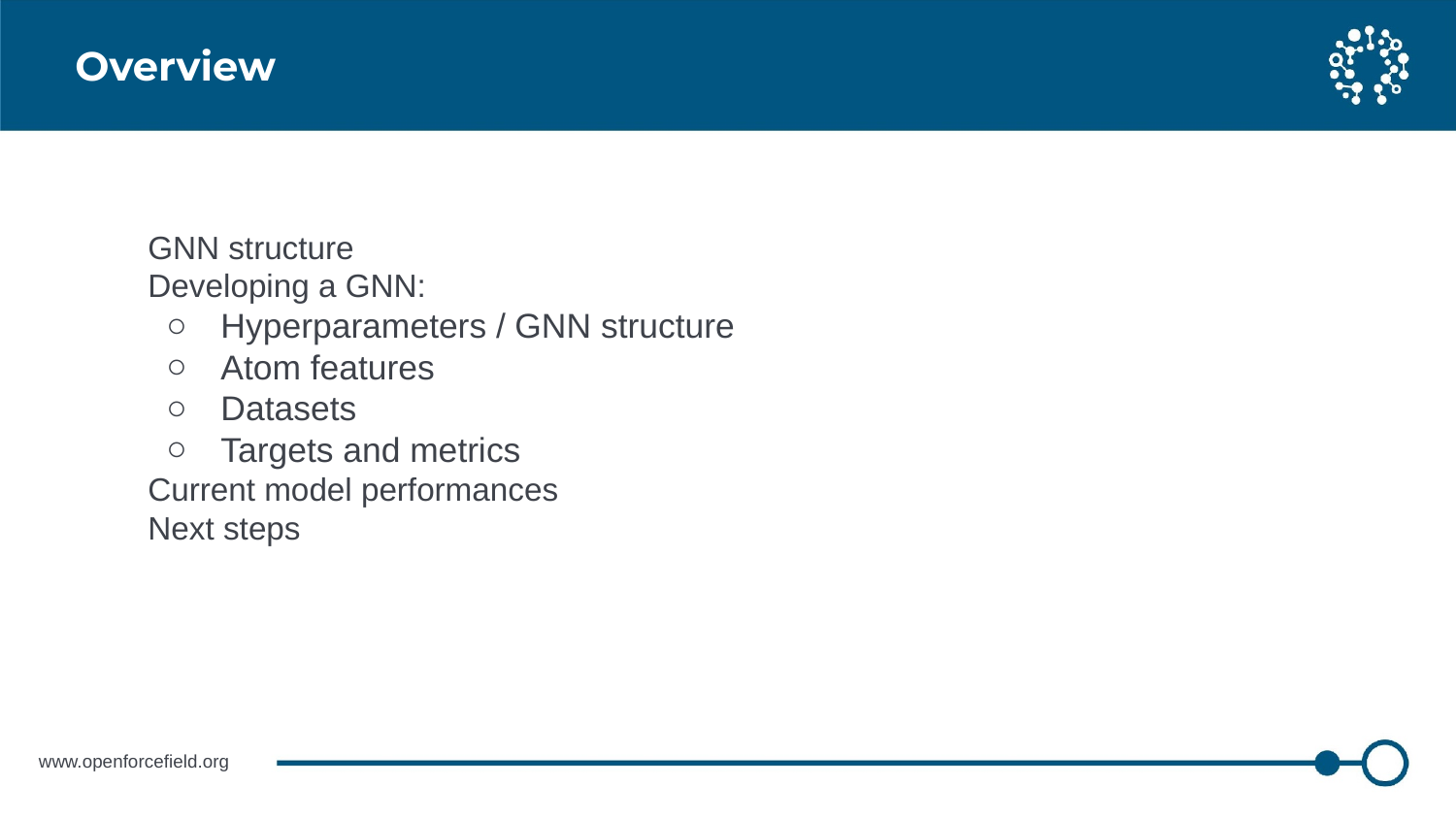

# Overview
GNN structure
Developing a GNN:
Hyperparameters / GNN structure
Atom features
Datasets
Targets and metrics
Current model performances
Next steps